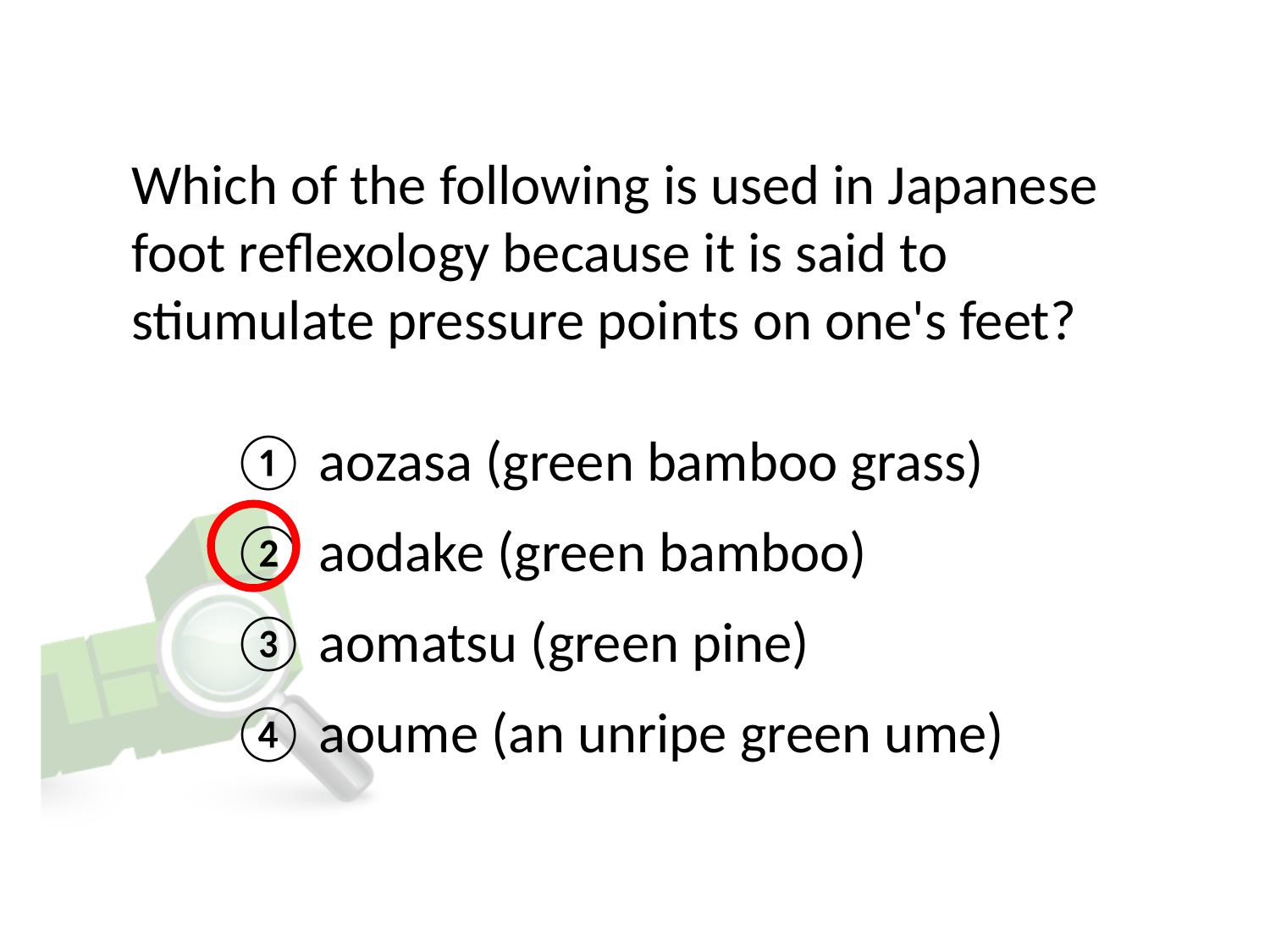

# Which of the following is used in Japanese foot reflexology because it is said to stiumulate pressure points on one's feet?
① aozasa (green bamboo grass)
② aodake (green bamboo)
③ aomatsu (green pine)
④ aoume (an unripe green ume)